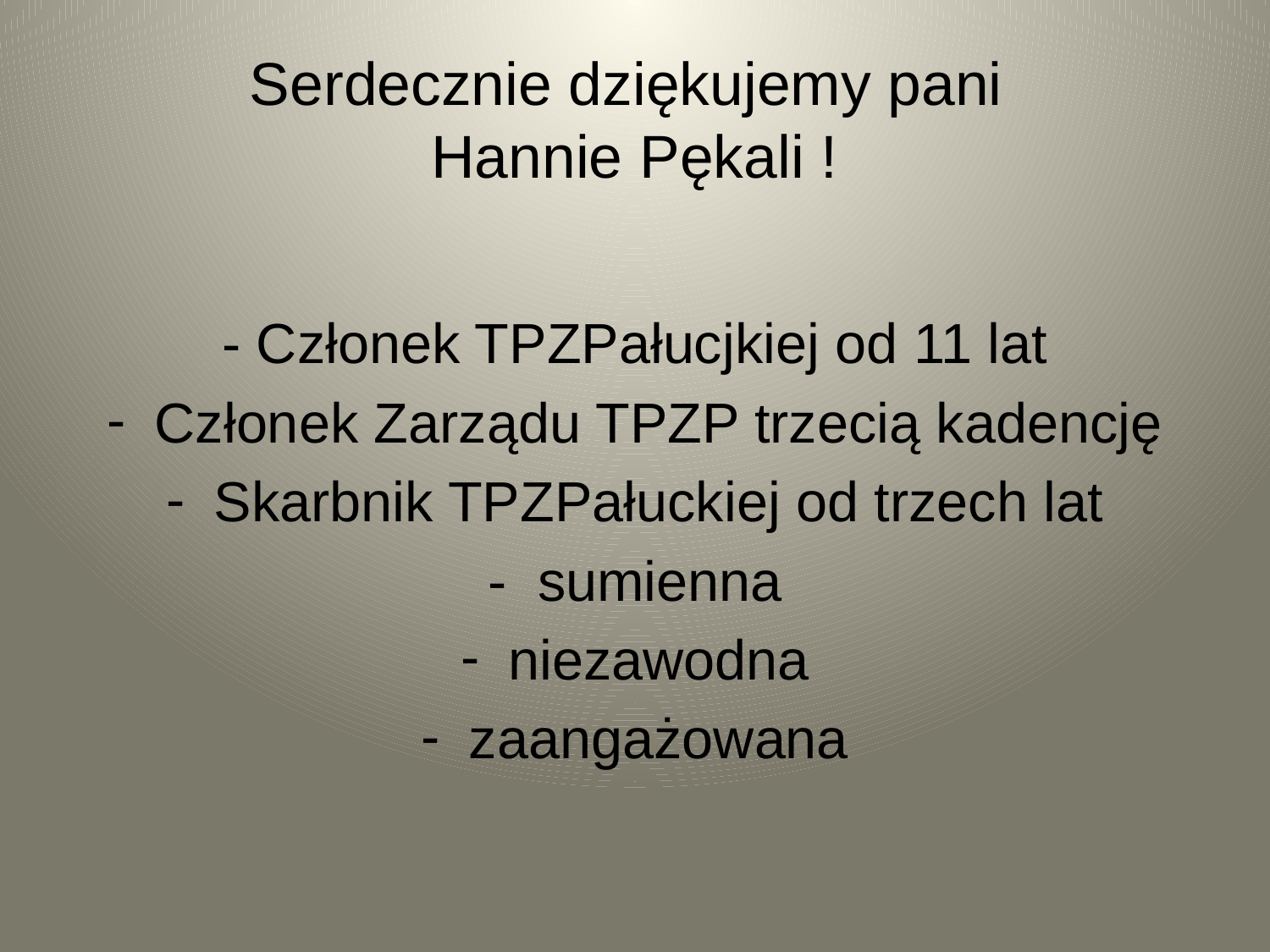

# Serdecznie dziękujemy pani Hannie Pękali !

- Członek TPZPałucjkiej od 11 lat
Członek Zarządu TPZP trzecią kadencję
Skarbnik TPZPałuckiej od trzech lat
-  sumienna
niezawodna
zaangażowana